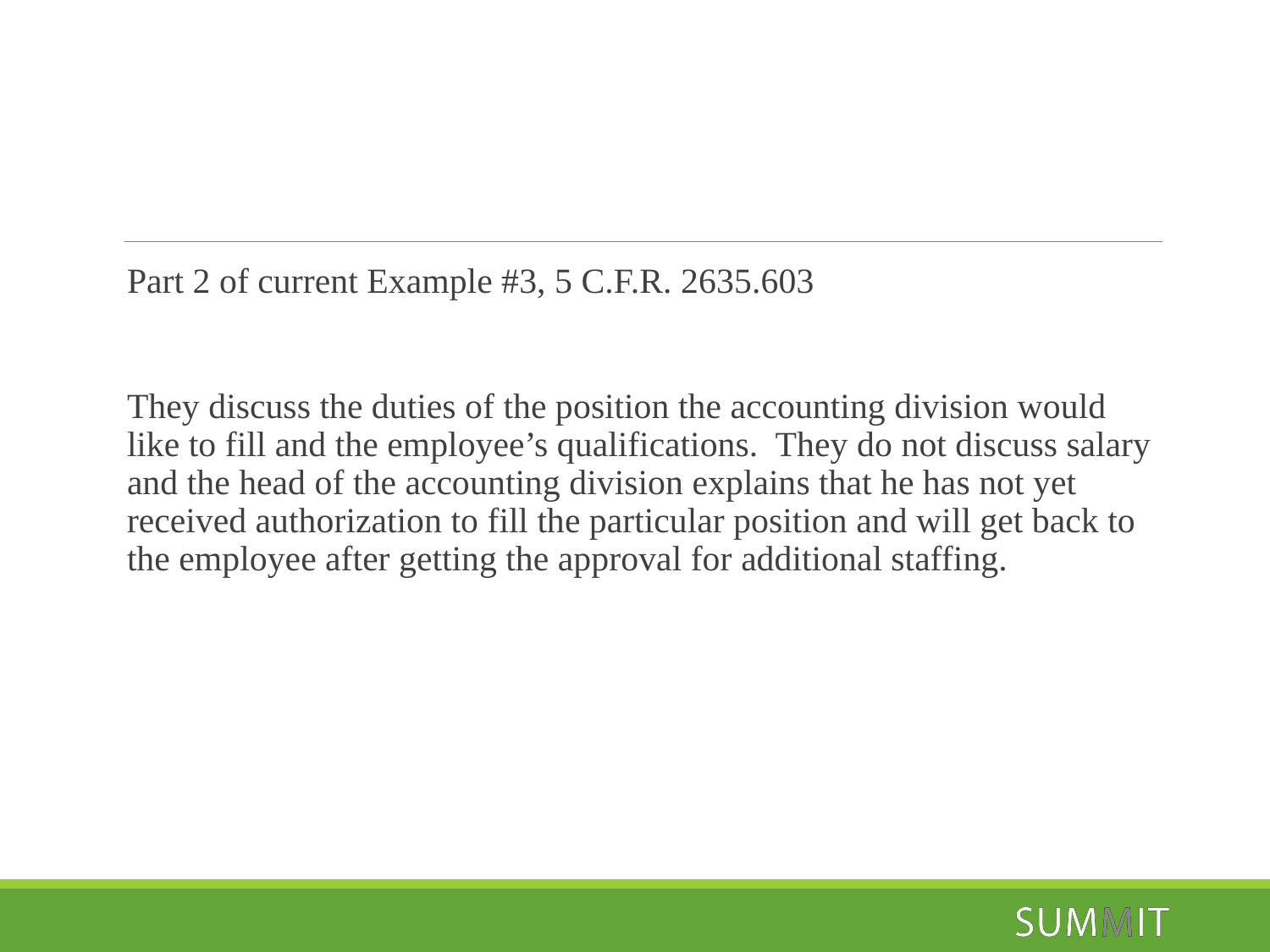

#
Part 2 of current Example #3, 5 C.F.R. 2635.603

They discuss the duties of the position the accounting division would like to fill and the employee’s qualifications.  They do not discuss salary and the head of the accounting division explains that he has not yet received authorization to fill the particular position and will get back to the employee after getting the approval for additional staffing.